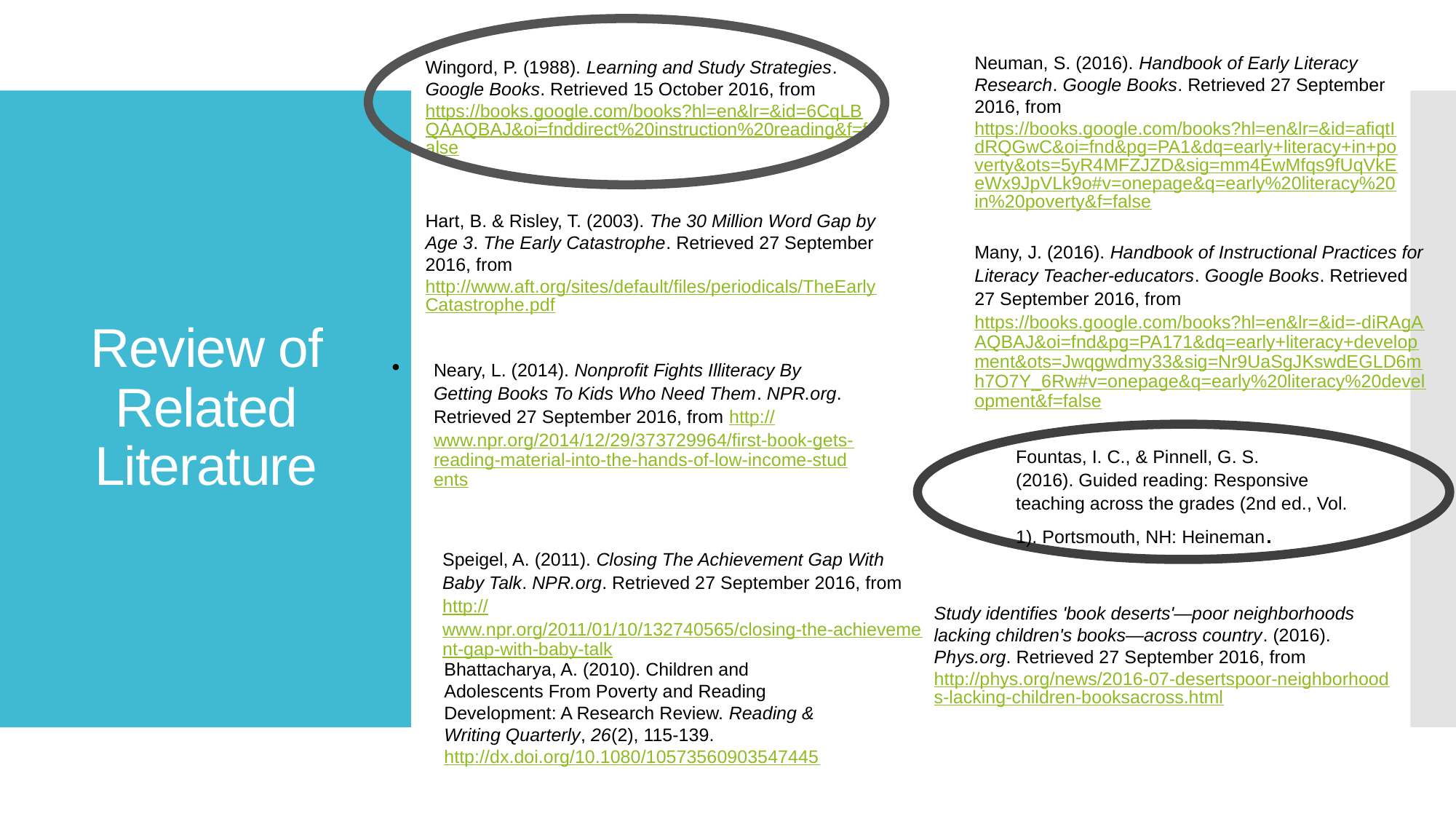

Neuman, S. (2016). Handbook of Early Literacy Research. Google Books. Retrieved 27 September 2016, from https://books.google.com/books?hl=en&lr=&id=afiqtIdRQGwC&oi=fnd&pg=PA1&dq=early+literacy+in+poverty&ots=5yR4MFZJZD&sig=mm4EwMfqs9fUqVkEeWx9JpVLk9o#v=onepage&q=early%20literacy%20in%20poverty&f=false
Wingord, P. (1988). Learning and Study Strategies. Google Books. Retrieved 15 October 2016, from
https://books.google.com/books?hl=en&lr=&id=6CqLBQAAQBAJ&oi=fnddirect%20instruction%20reading&f=false

# Review of Related Literature
Hart, B. & Risley, T. (2003). The 30 Million Word Gap by Age 3. The Early Catastrophe. Retrieved 27 September 2016, from http://www.aft.org/sites/default/files/periodicals/TheEarlyCatastrophe.pdf

Many, J. (2016). Handbook of Instructional Practices for Literacy Teacher-educators. Google Books. Retrieved 27 September 2016, from https://books.google.com/books?hl=en&lr=&id=-diRAgAAQBAJ&oi=fnd&pg=PA171&dq=early+literacy+development&ots=Jwqgwdmy33&sig=Nr9UaSgJKswdEGLD6mh7O7Y_6Rw#v=onepage&q=early%20literacy%20development&f=false

Neary, L. (2014). Nonprofit Fights Illiteracy By Getting Books To Kids Who Need Them. NPR.org. Retrieved 27 September 2016, from http://www.npr.org/2014/12/29/373729964/first-book-gets-reading-material-into-the-hands-of-low-income-students

Fountas, I. C., & Pinnell, G. S. (2016). Guided reading: Responsive teaching across the grades (2nd ed., Vol. 1). Portsmouth, NH: Heineman.
Speigel, A. (2011). Closing The Achievement Gap With Baby Talk. NPR.org. Retrieved 27 September 2016, from http://www.npr.org/2011/01/10/132740565/closing-the-achievement-gap-with-baby-talk

Study identifies 'book deserts'—poor neighborhoods lacking children's books—across country. (2016). Phys.org. Retrieved 27 September 2016, from http://phys.org/news/2016-07-desertspoor-neighborhoods-lacking-children-booksacross.html

Bhattacharya, A. (2010). Children and Adolescents From Poverty and Reading Development: A Research Review. Reading & Writing Quarterly, 26(2), 115-139. http://dx.doi.org/10.1080/10573560903547445